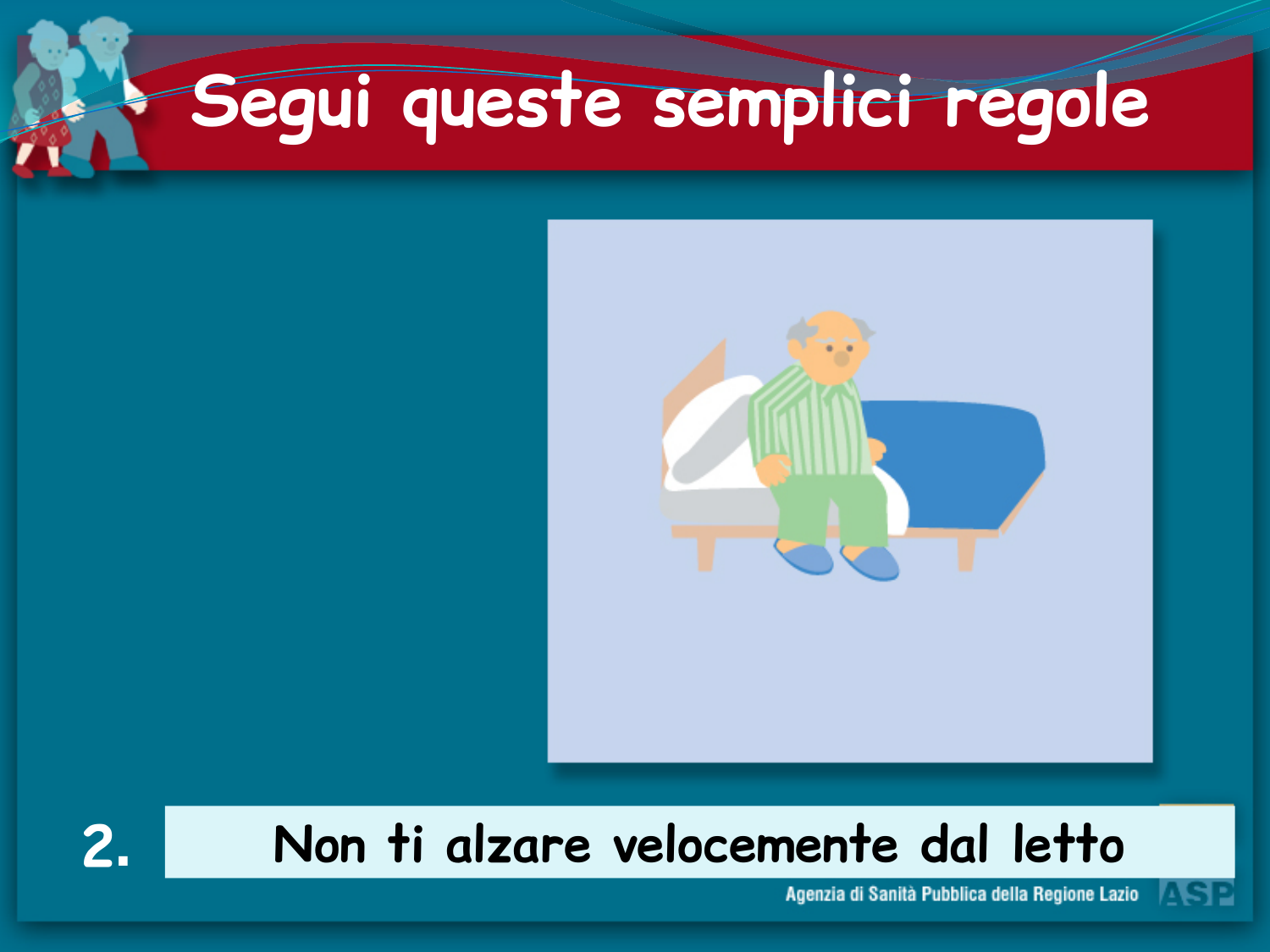

Segui queste semplici regole
2.
Non ti alzare velocemente dal letto